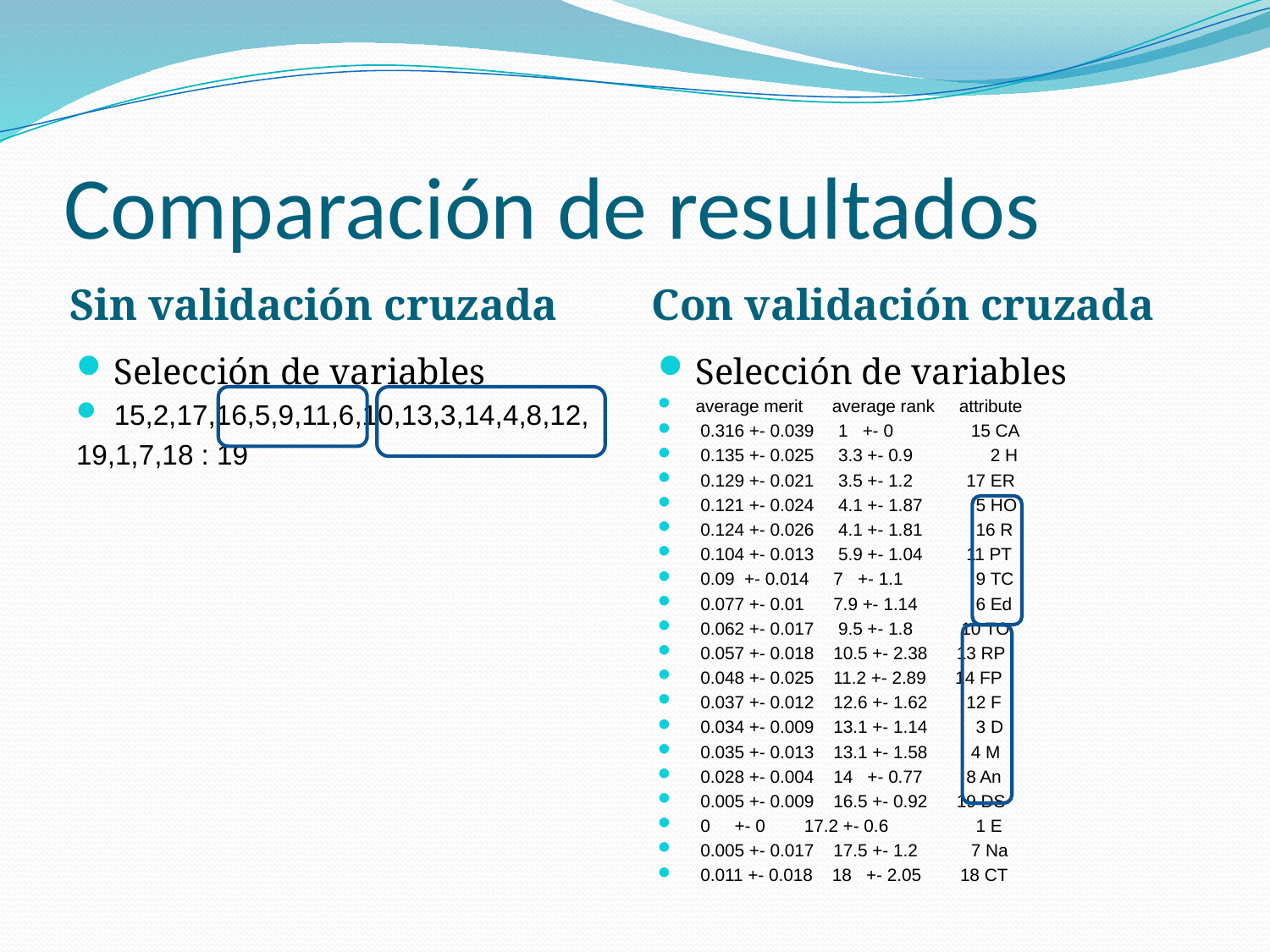

# Comparación de resultados
Sin validación cruzada
Con validación cruzada
Selección de variables
15,2,17,16,5,9,11,6,10,13,3,14,4,8,12,
19,1,7,18 : 19

Selección de variables
average merit      average rank     attribute
 0.316 +- 0.039     1   +- 0                15 CA
 0.135 +- 0.025     3.3 +- 0.9                2 H
 0.129 +- 0.021     3.5 +- 1.2           17 ER
 0.121 +- 0.024     4.1 +- 1.87           5 HO
 0.124 +- 0.026     4.1 +- 1.81           16 R
 0.104 +- 0.013     5.9 +- 1.04         11 PT
 0.09  +- 0.014     7   +- 1.1               9 TC
 0.077 +- 0.01      7.9 +- 1.14            6 Ed
 0.062 +- 0.017     9.5 +- 1.8          10 TO
 0.057 +- 0.018    10.5 +- 2.38      13 RP
 0.048 +- 0.025    11.2 +- 2.89      14 FP
 0.037 +- 0.012    12.6 +- 1.62        12 F
 0.034 +- 0.009    13.1 +- 1.14          3 D
 0.035 +- 0.013    13.1 +- 1.58         4 M
 0.028 +- 0.004    14   +- 0.77         8 An
 0.005 +- 0.009    16.5 +- 0.92      19 DS
 0     +- 0        17.2 +- 0.6                  1 E
 0.005 +- 0.017    17.5 +- 1.2           7 Na
 0.011 +- 0.018    18   +- 2.05        18 CT